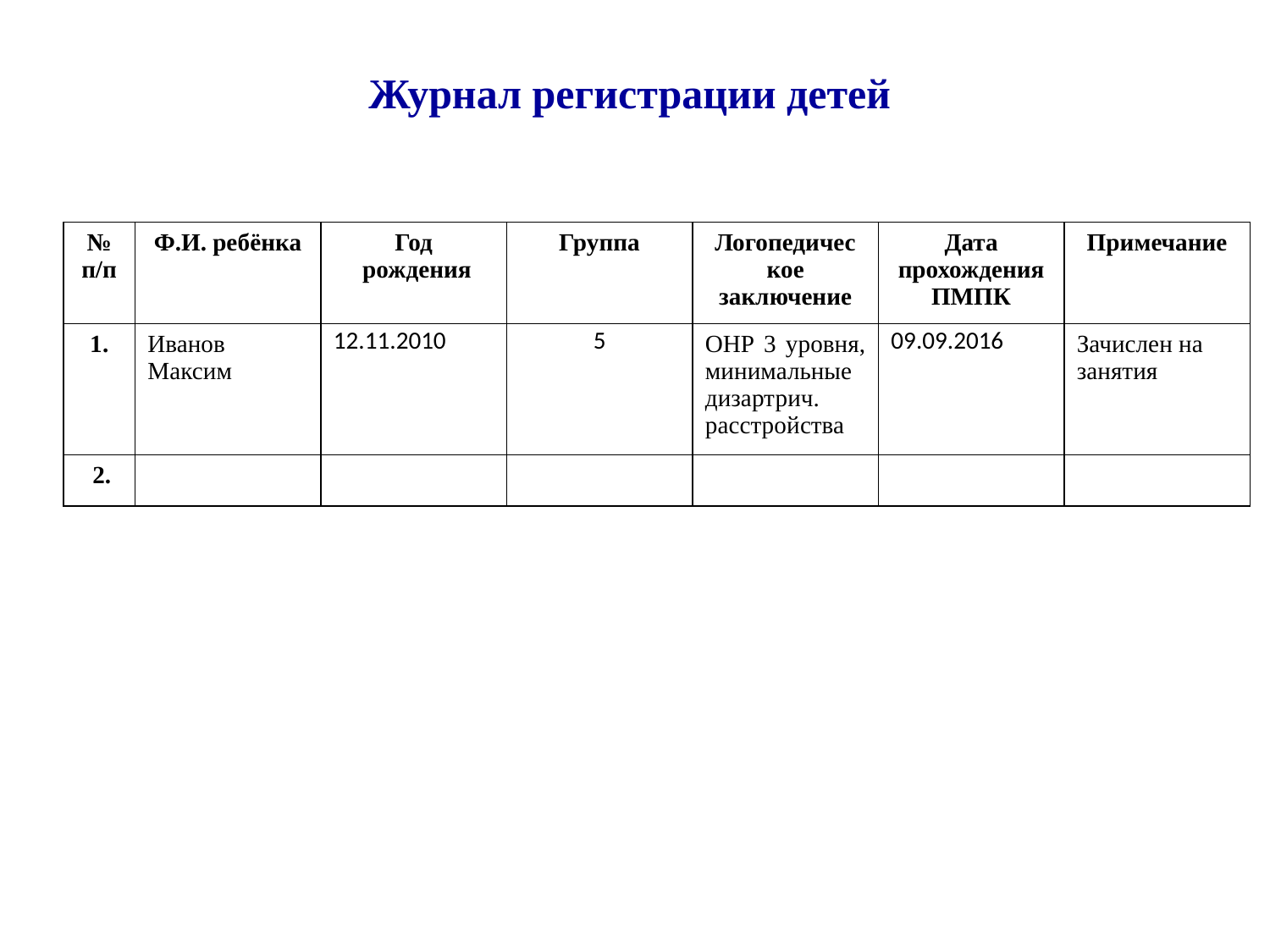

# Журнал регистрации детей
| № п/п | Ф.И. ребёнка | Год рождения | Группа | Логопедичес кое заключение | Дата прохождения ПМПК | Примечание |
| --- | --- | --- | --- | --- | --- | --- |
| 1. | Иванов Максим | 12.11.2010 | 5 | ОНР 3 уровня, минимальные дизартрич. расстройства | 09.09.2016 | Зачислен на занятия |
| 2. |  |  |  |  |  |  |